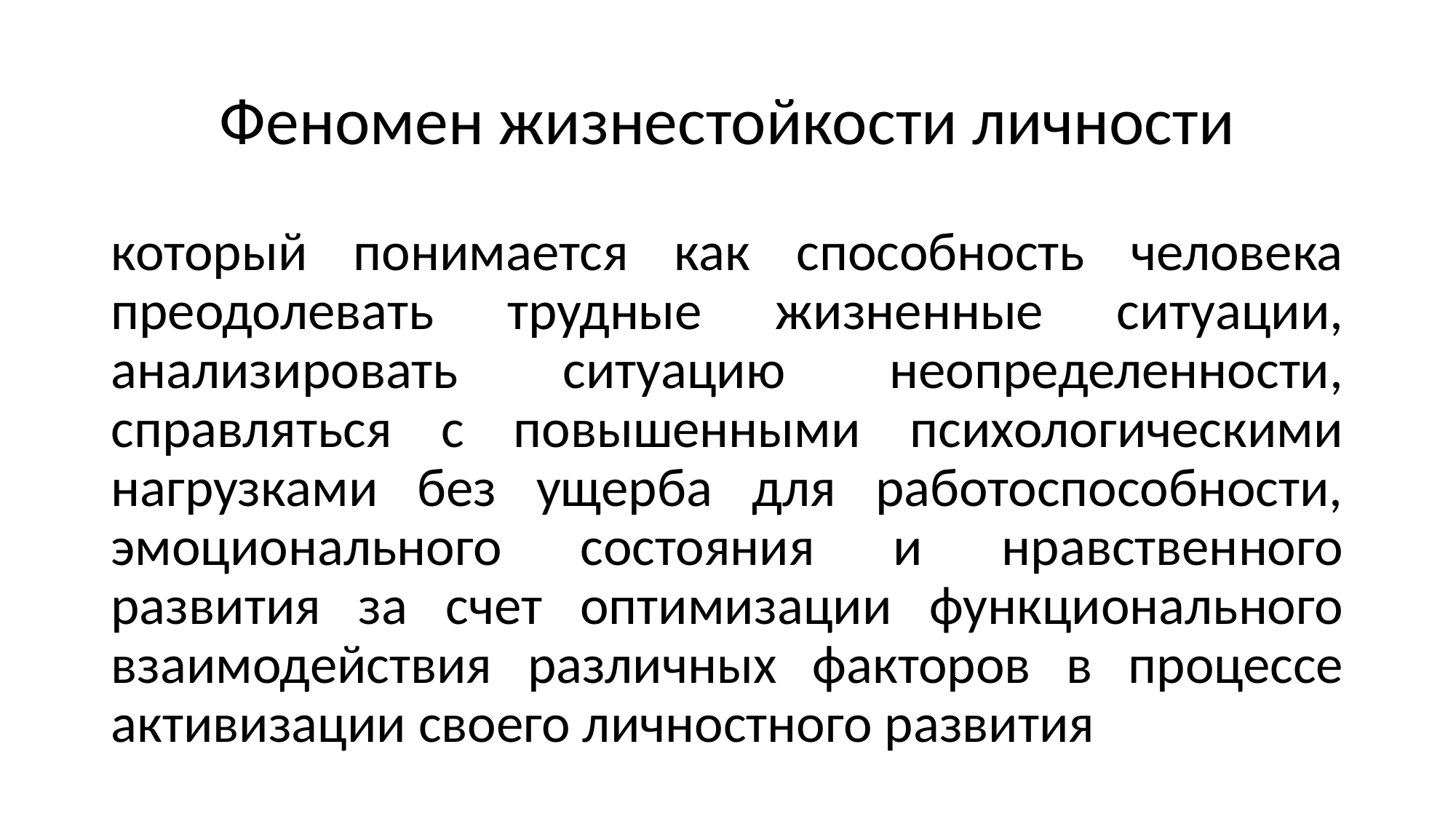

# Феномен жизнестойкости личности
который понимается как способность человека преодолевать трудные жизненные ситуации, анализировать ситуацию неопределенности, справляться с повышенными психологическими нагрузками без ущерба для работоспособности, эмоционального состояния и нравственного развития за счет оптимизации функционального взаимодействия различных факторов в процессе активизации своего личностного развития